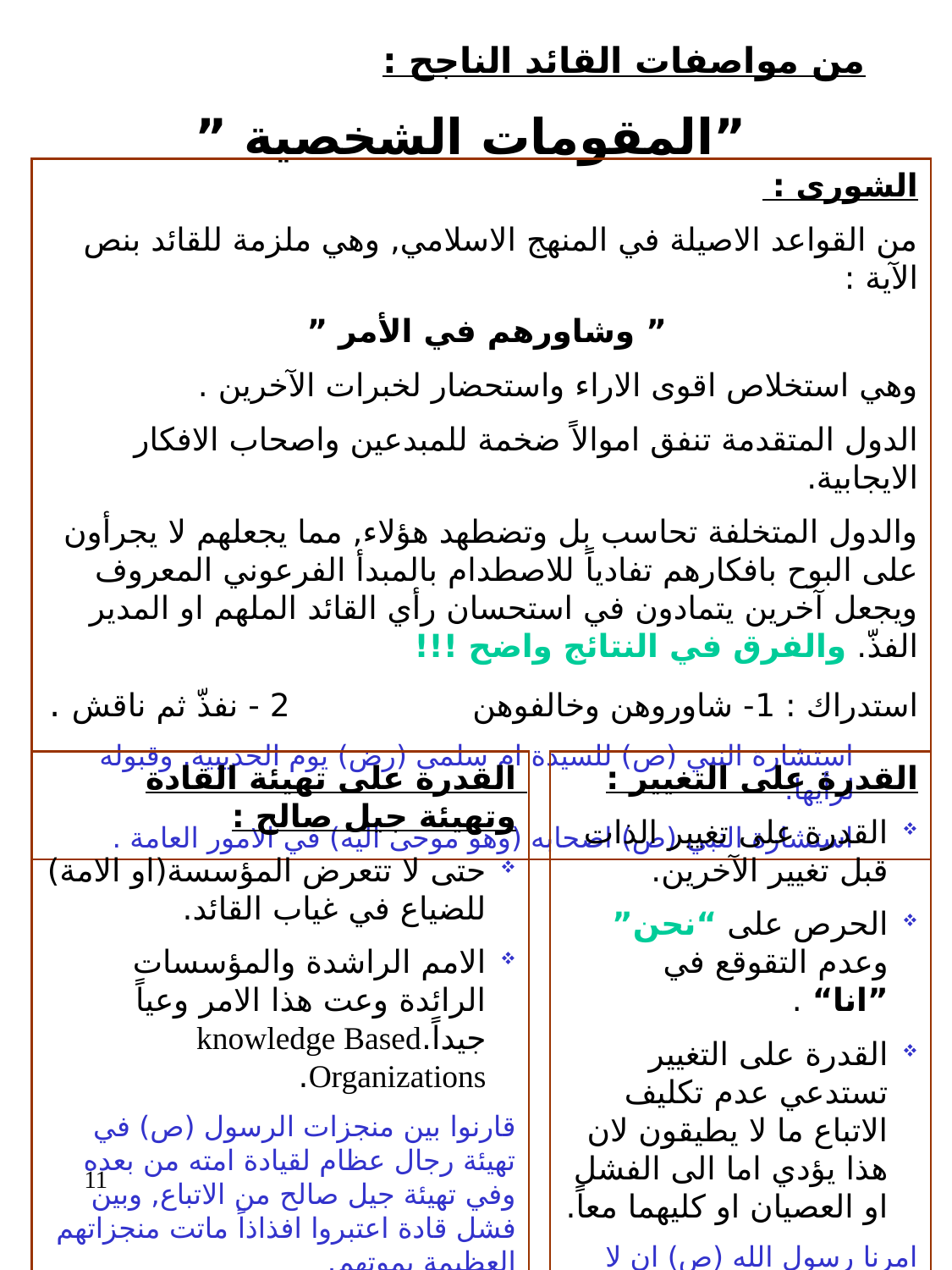

من مواصفات القائد الناجح :
”المقومات الشخصية ”
الشورى :
من القواعد الاصيلة في المنهج الاسلامي, وهي ملزمة للقائد بنص الآية :
” وشاورهم في الأمر ”
وهي استخلاص اقوى الاراء واستحضار لخبرات الآخرين .
الدول المتقدمة تنفق اموالاً ضخمة للمبدعين واصحاب الافكار الايجابية.
والدول المتخلفة تحاسب بل وتضطهد هؤلاء, مما يجعلهم لا يجرأون على البوح بافكارهم تفادياً للاصطدام بالمبدأ الفرعوني المعروف ويجعل آخرين يتمادون في استحسان رأي القائد الملهم او المدير الفذّ. والفرق في النتائج واضح !!!
استدراك : 1- شاوروهن وخالفوهن                  2 - نفذّ ثم ناقش .
استشارة النبي (ص) للسيدة ام سلمى (رض) يوم الحديبية, وقبوله لرأيها.
استشارة النبي (ص) اصحابه (وهو موحى اليه) في الامور العامة .

القدرة على تهيئة القادة وتهيئة جيل صالح :
حتى لا تتعرض المؤسسة(او الامة) للضياع في غياب القائد.
الامم الراشدة والمؤسسات الرائدة وعت هذا الامر وعياً جيداً.knowledge Based Organizations.
قارنوا بين منجزات الرسول (ص) في تهيئة رجال عظام لقيادة امته من بعده وفي تهيئة جيل صالح من الاتباع, وبين فشل قادة اعتبروا افذاذاً ماتت منجزاتهم العظيمة بموتهم.
القدرة على التغيير :
القدرة على تغيير الذات قبل تغيير الآخرين.
الحرص على “نحن” وعدم التقوقع في ”انا“ .
القدرة على التغيير تستدعي عدم تكليف الاتباع ما لا يطيقون لان هذا يؤدي اما الى الفشل او العصيان او كليهما معاً.
امرنا رسول الله (ص) ان لا نكلف الخدم بما لا يطيقون .
11